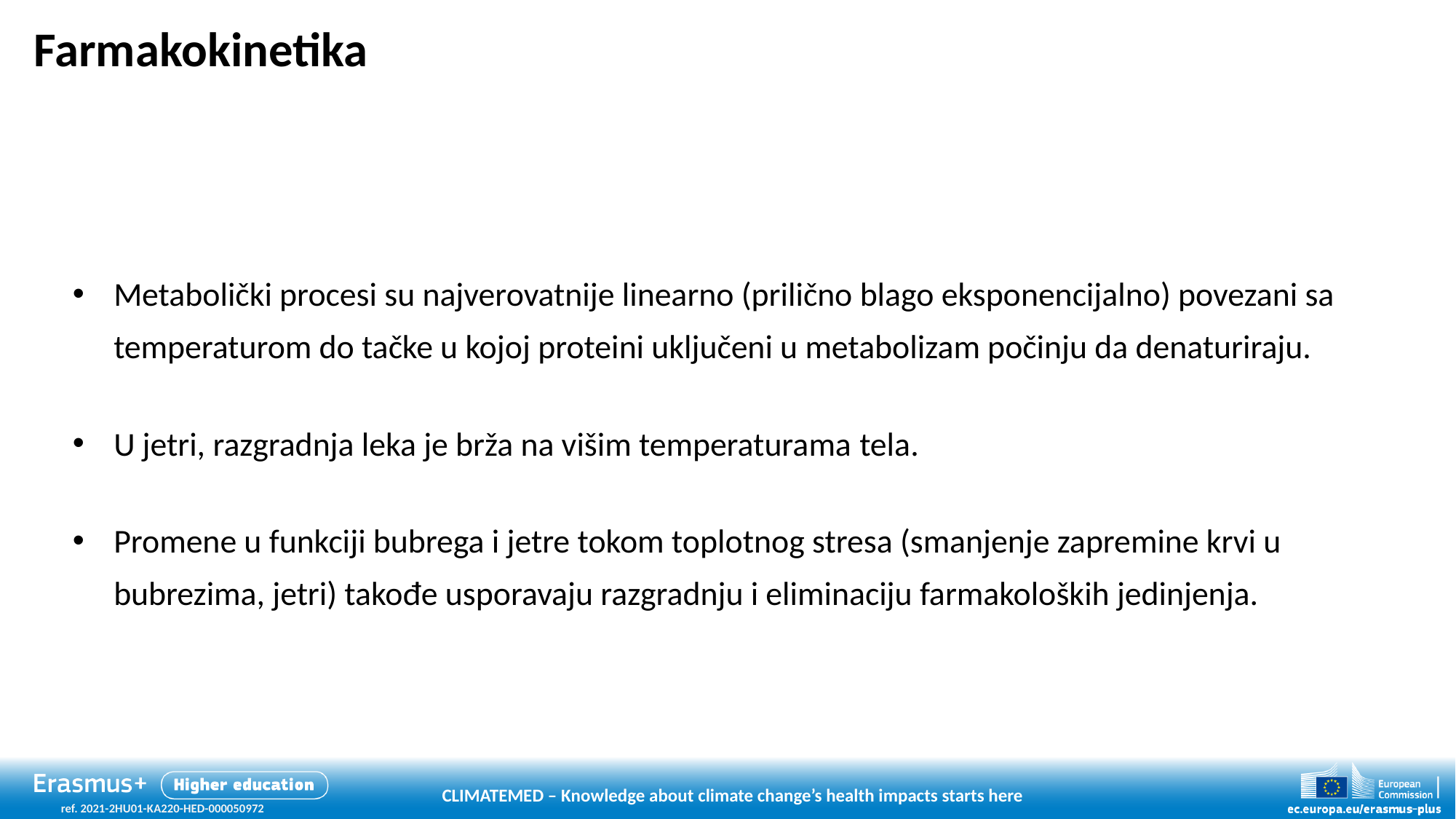

# Farmakokinetika
Metabolički procesi su najverovatnije linearno (prilično blago eksponencijalno) povezani sa temperaturom do tačke u kojoj proteini uključeni u metabolizam počinju da denaturiraju.
U jetri, razgradnja leka je brža na višim temperaturama tela.
Promene u funkciji bubrega i jetre tokom toplotnog stresa (smanjenje zapremine krvi u bubrezima, jetri) takođe usporavaju razgradnju i eliminaciju farmakoloških jedinjenja.